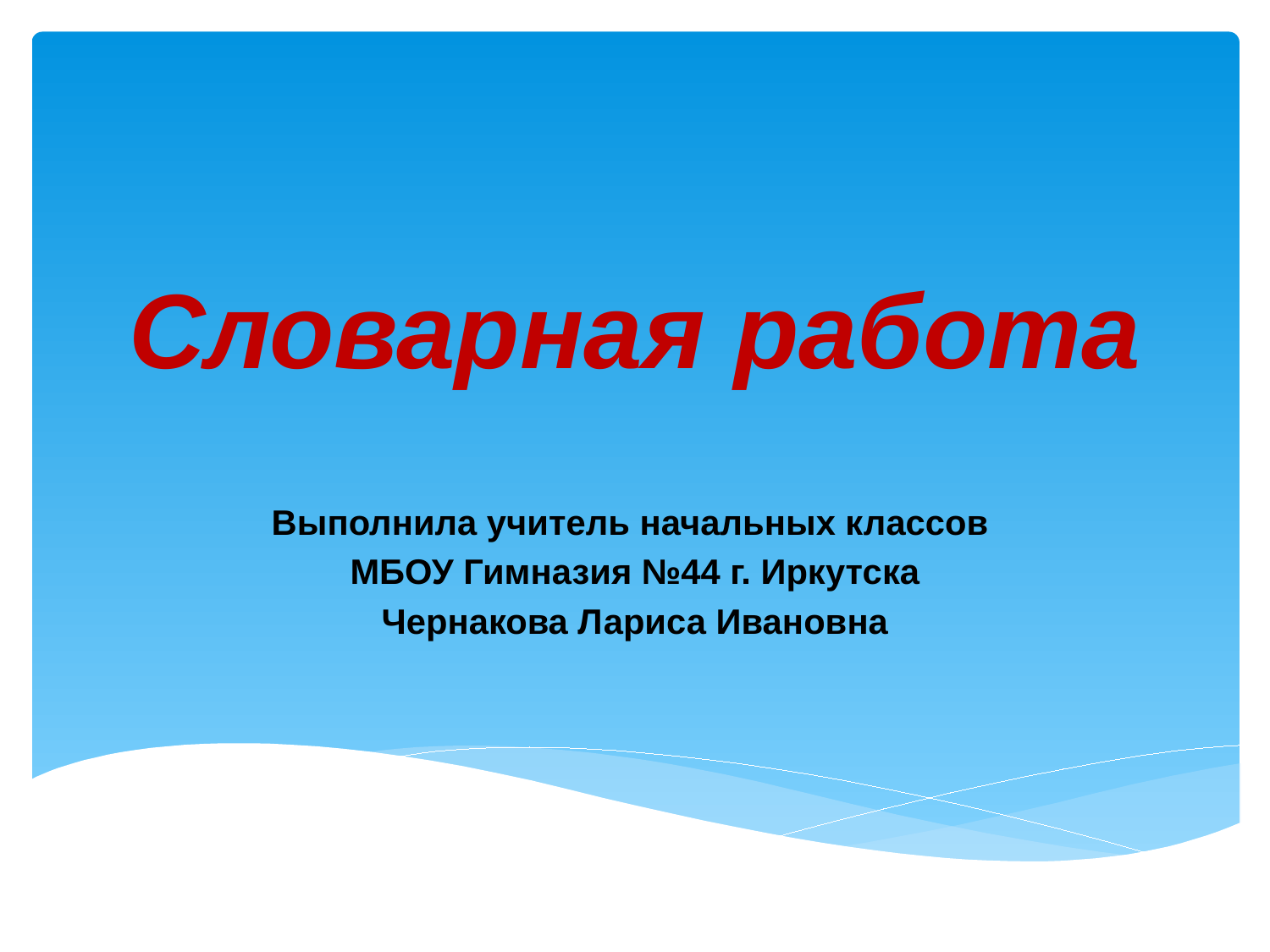

# Словарная работа
Выполнила учитель начальных классов
МБОУ Гимназия №44 г. Иркутска
Чернакова Лариса Ивановна